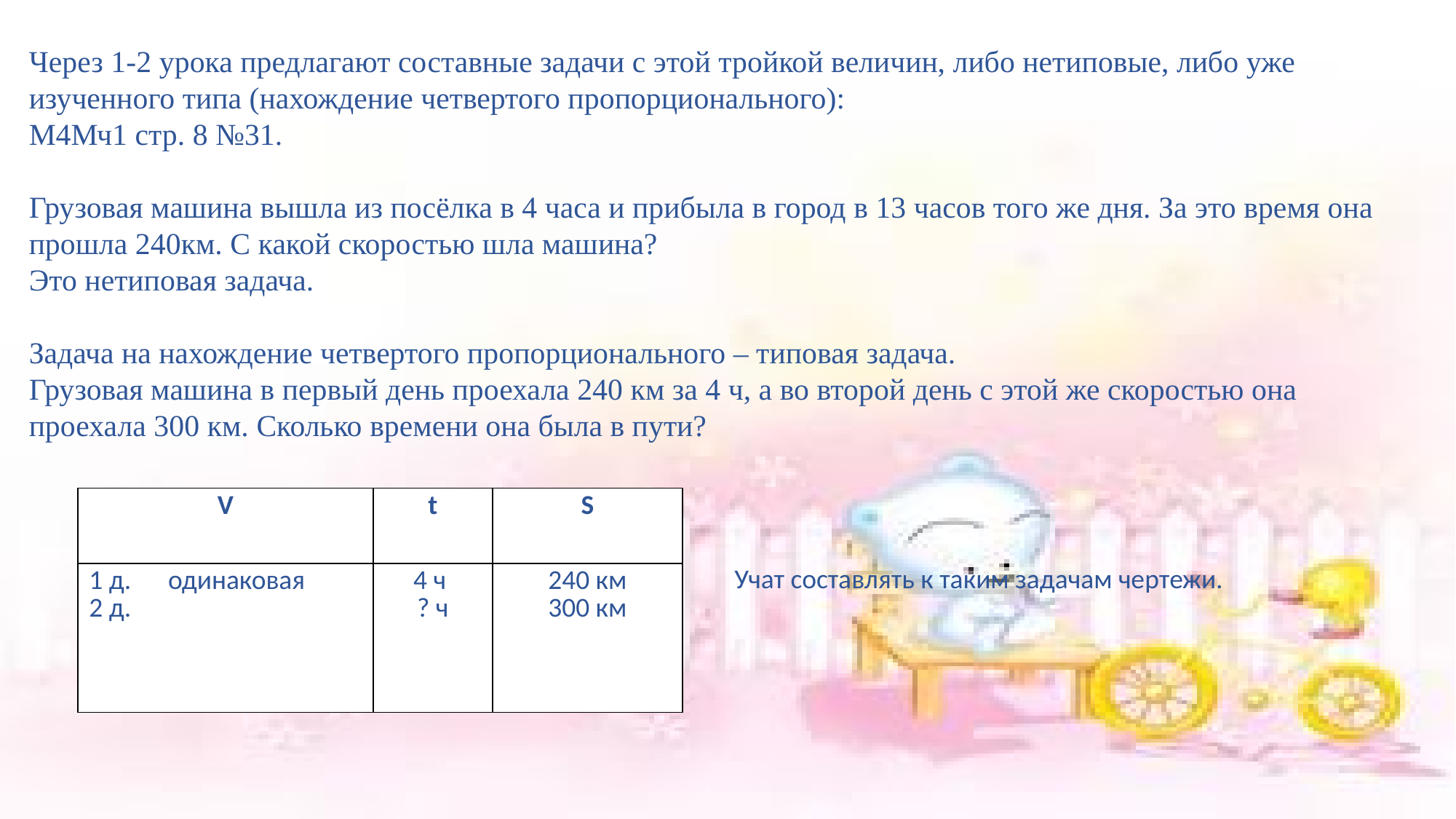

Через 1-2 урока предлагают составные задачи с этой тройкой величин, либо нетиповые, либо уже изученного типа (нахождение четвертого пропорционального):
М4Мч1 стр. 8 №31.

Грузовая машина вышла из посёлка в 4 часа и прибыла в город в 13 часов того же дня. За это время она прошла 240км. С какой скоростью шла машина?
Это нетиповая задача.

Задача на нахождение четвертого пропорционального – типовая задача.
Грузовая машина в первый день проехала 240 км за 4 ч, а во второй день с этой же скоростью она проехала 300 км. Сколько времени она была в пути?
| V | t | S |
| --- | --- | --- |
| 1 д. одинаковая 2 д. | 4 ч ? ч | 240 км 300 км |
Учат составлять к таким задачам чертежи.